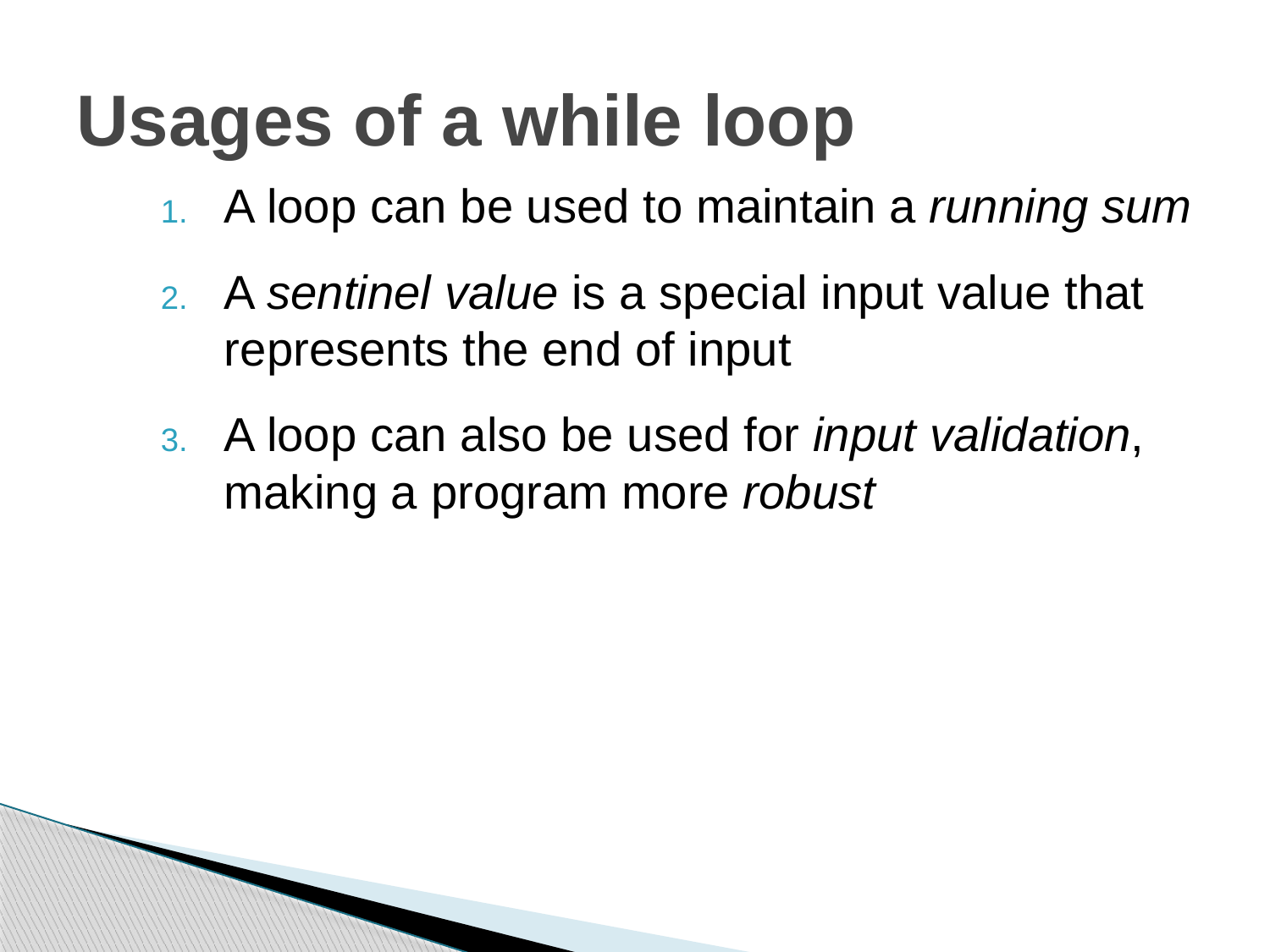

# Usages of a while loop
A loop can be used to maintain a running sum
A sentinel value is a special input value that represents the end of input
A loop can also be used for input validation, making a program more robust